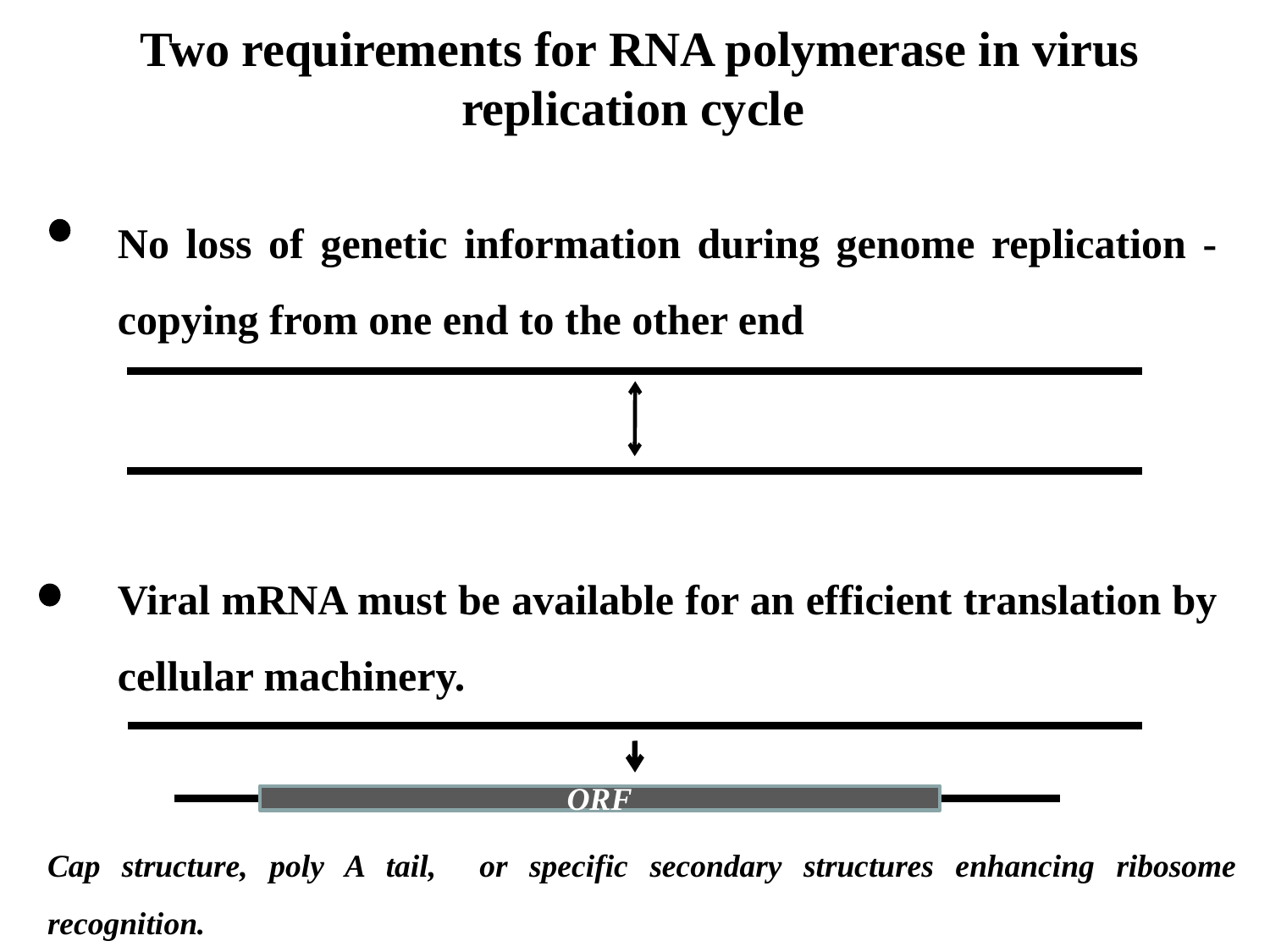

Two requirements for RNA polymerase in virus replication cycle
No loss of genetic information during genome replication - copying from one end to the other end

Viral mRNA must be available for an efficient translation by cellular machinery.

ORF

Cap structure, poly A tail,  or specific secondary structures enhancing ribosome recognition.